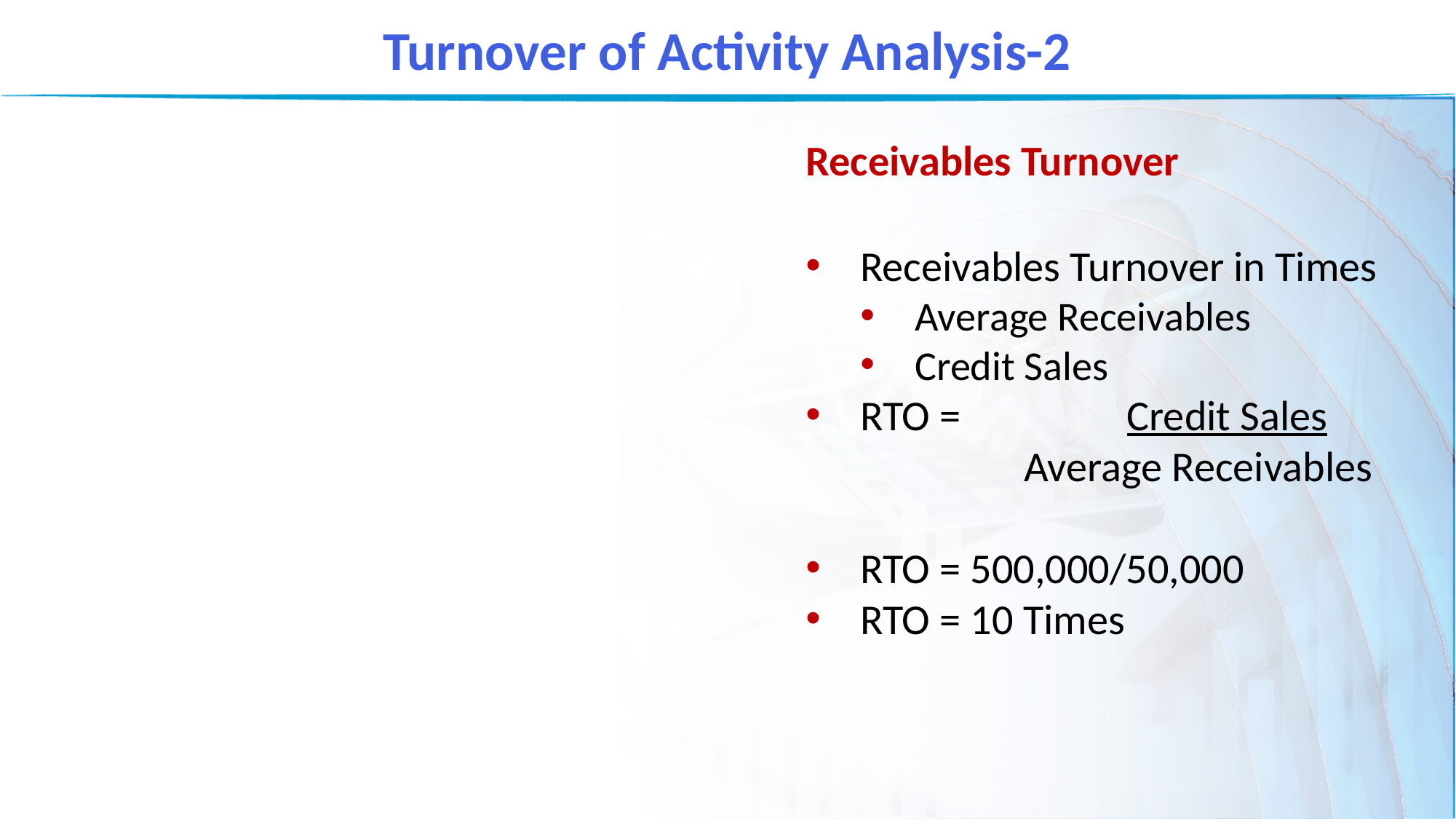

Turnover of Activity Analysis-2
Receivables Turnover

Receivables Turnover in Times
Average Receivables
Credit Sales
RTO = 	     Credit Sales
		Average Receivables

RTO = 500,000/50,000
RTO = 10 Times